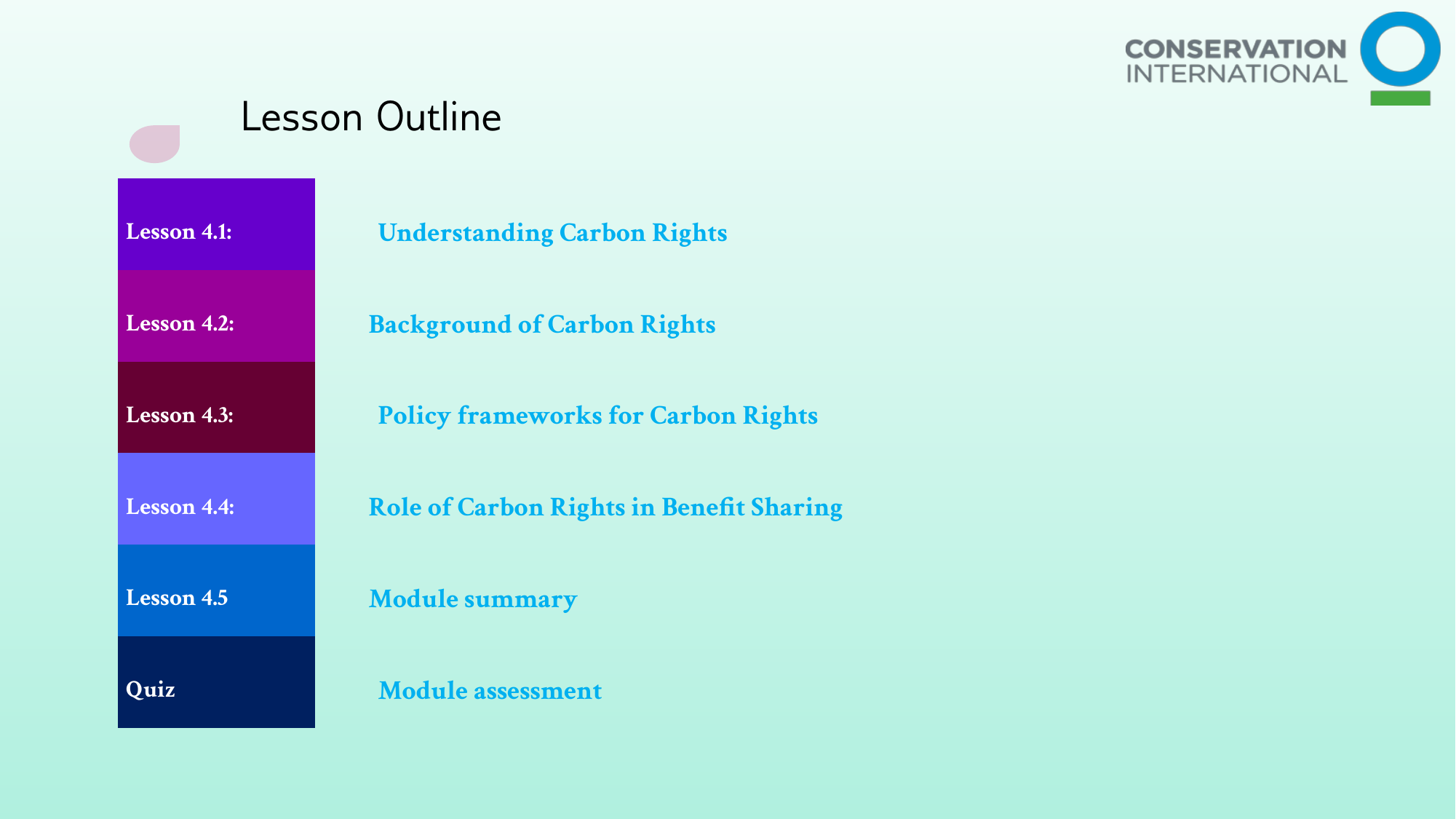

# Lesson Outline

| Lesson 4.1: | Understanding Carbon Rights |
| --- | --- |
| Lesson 4.2: | Background of Carbon Rights |
| Lesson 4.3: | Policy frameworks for Carbon Rights |
| Lesson 4.4: | Role of Carbon Rights in Benefit Sharing |
| Lesson 4.5 | Module summary |
| Quiz | Module assessment |